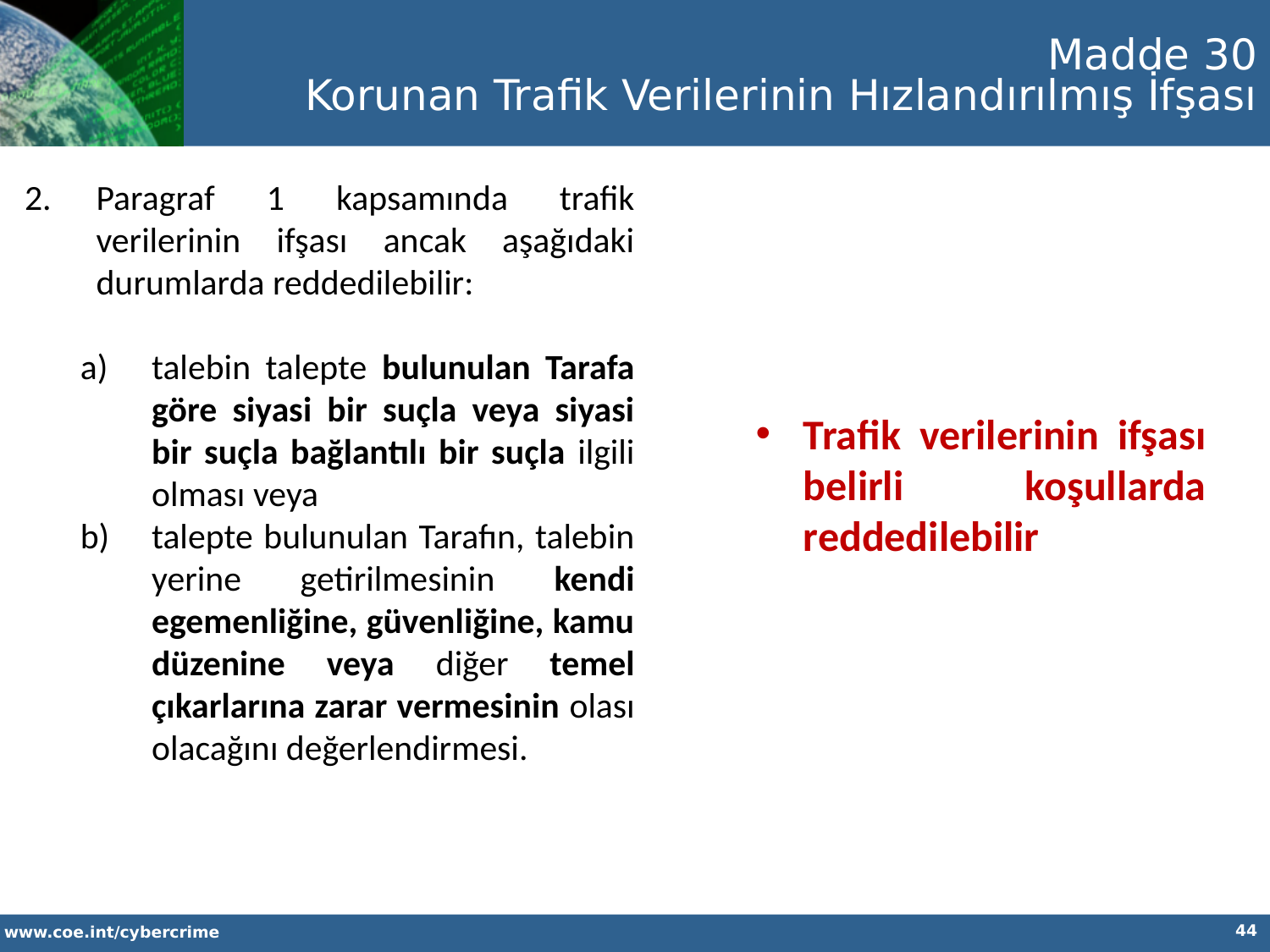

Madde 30
Korunan Trafik Verilerinin Hızlandırılmış İfşası
Paragraf 1 kapsamında trafik verilerinin ifşası ancak aşağıdaki durumlarda reddedilebilir:

talebin talepte bulunulan Tarafa göre siyasi bir suçla veya siyasi bir suçla bağlantılı bir suçla ilgili olması veya
talepte bulunulan Tarafın, talebin yerine getirilmesinin kendi egemenliğine, güvenliğine, kamu düzenine veya diğer temel çıkarlarına zarar vermesinin olası olacağını değerlendirmesi.
Trafik verilerinin ifşası belirli koşullarda reddedilebilir
44